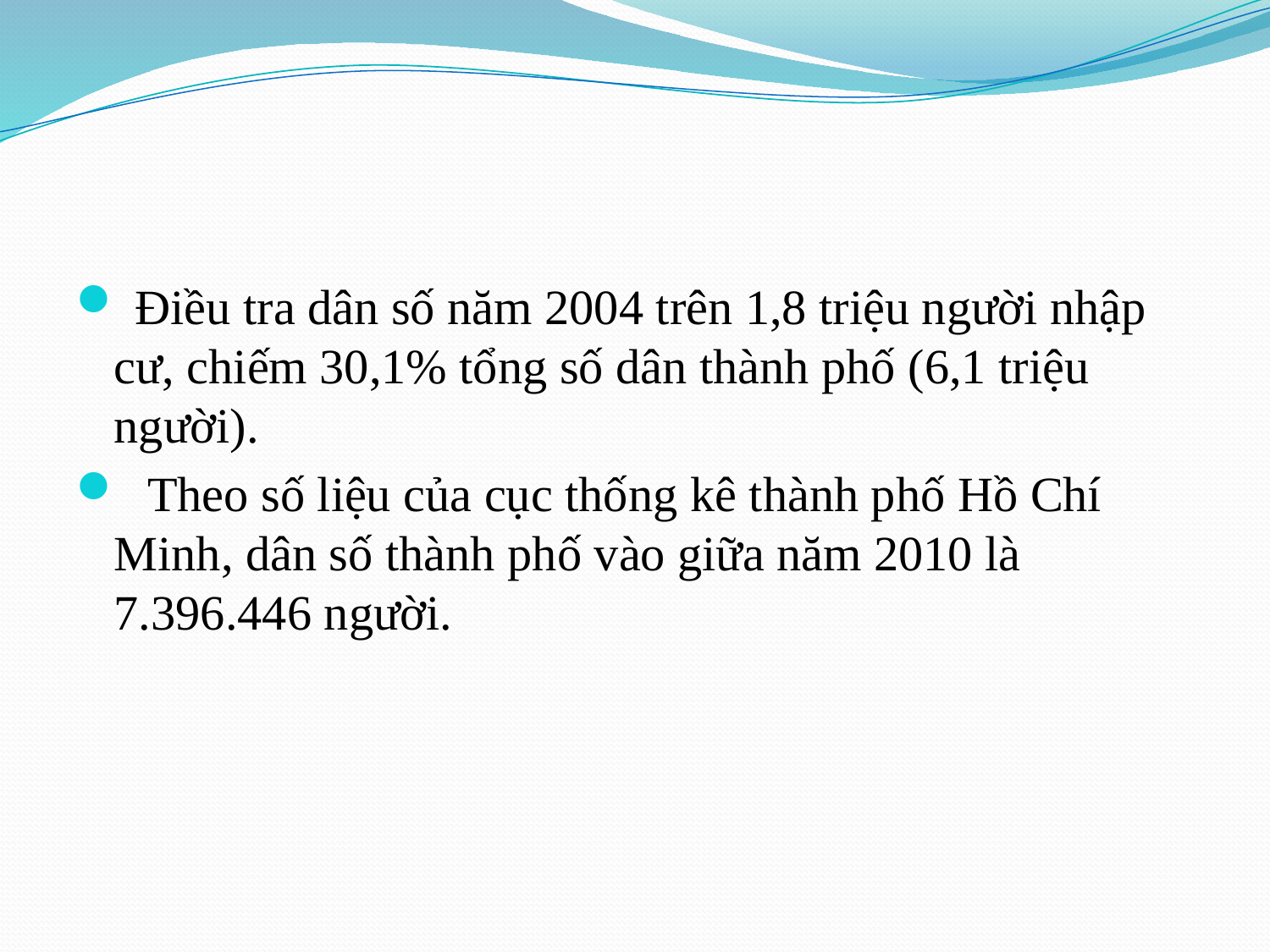

Điều tra dân số năm 2004 trên 1,8 triệu người nhập cư, chiếm 30,1% tổng số dân thành phố (6,1 triệu người).
  Theo số liệu của cục thống kê thành phố Hồ Chí Minh, dân số thành phố vào giữa năm 2010 là 7.396.446 người.